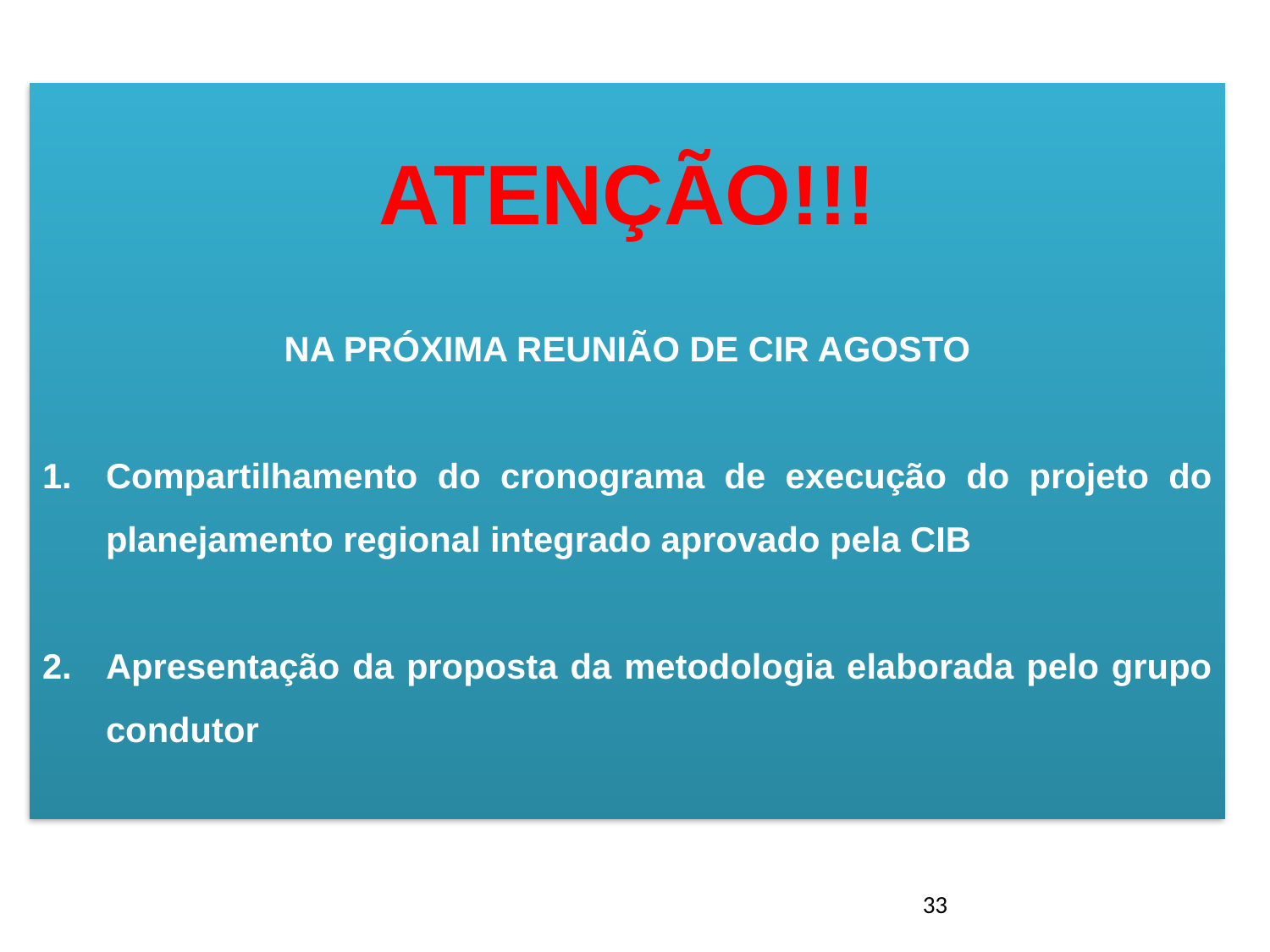

ATENÇÃO!!!

NA PRÓXIMA REUNIÃO DE CIR AGOSTO

Compartilhamento do cronograma de execução do projeto do planejamento regional integrado aprovado pela CIB

Apresentação da proposta da metodologia elaborada pelo grupo condutor

33